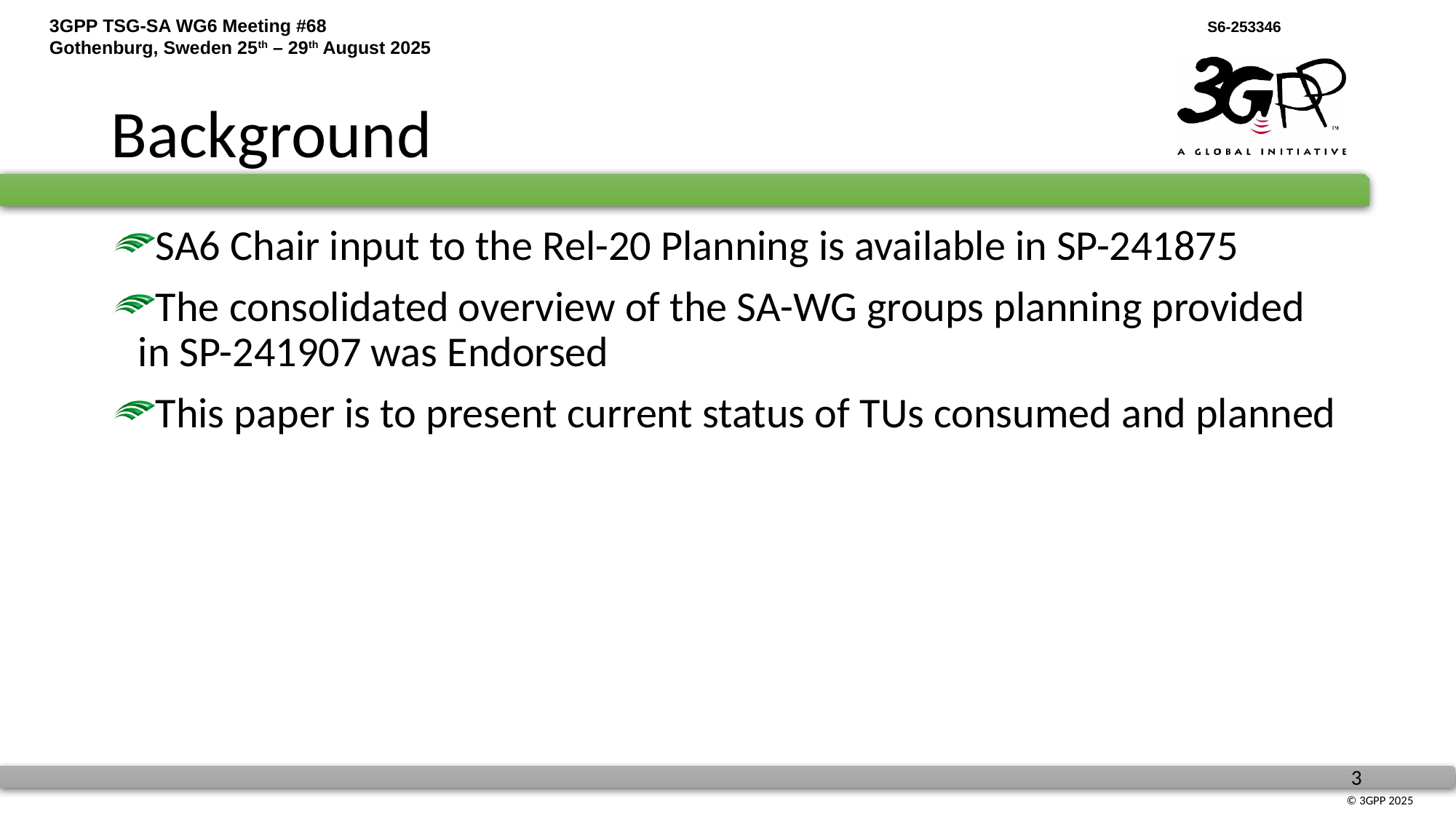

# Background
SA6 Chair input to the Rel-20 Planning is available in SP-241875
The consolidated overview of the SA-WG groups planning provided in SP-241907 was Endorsed
This paper is to present current status of TUs consumed and planned